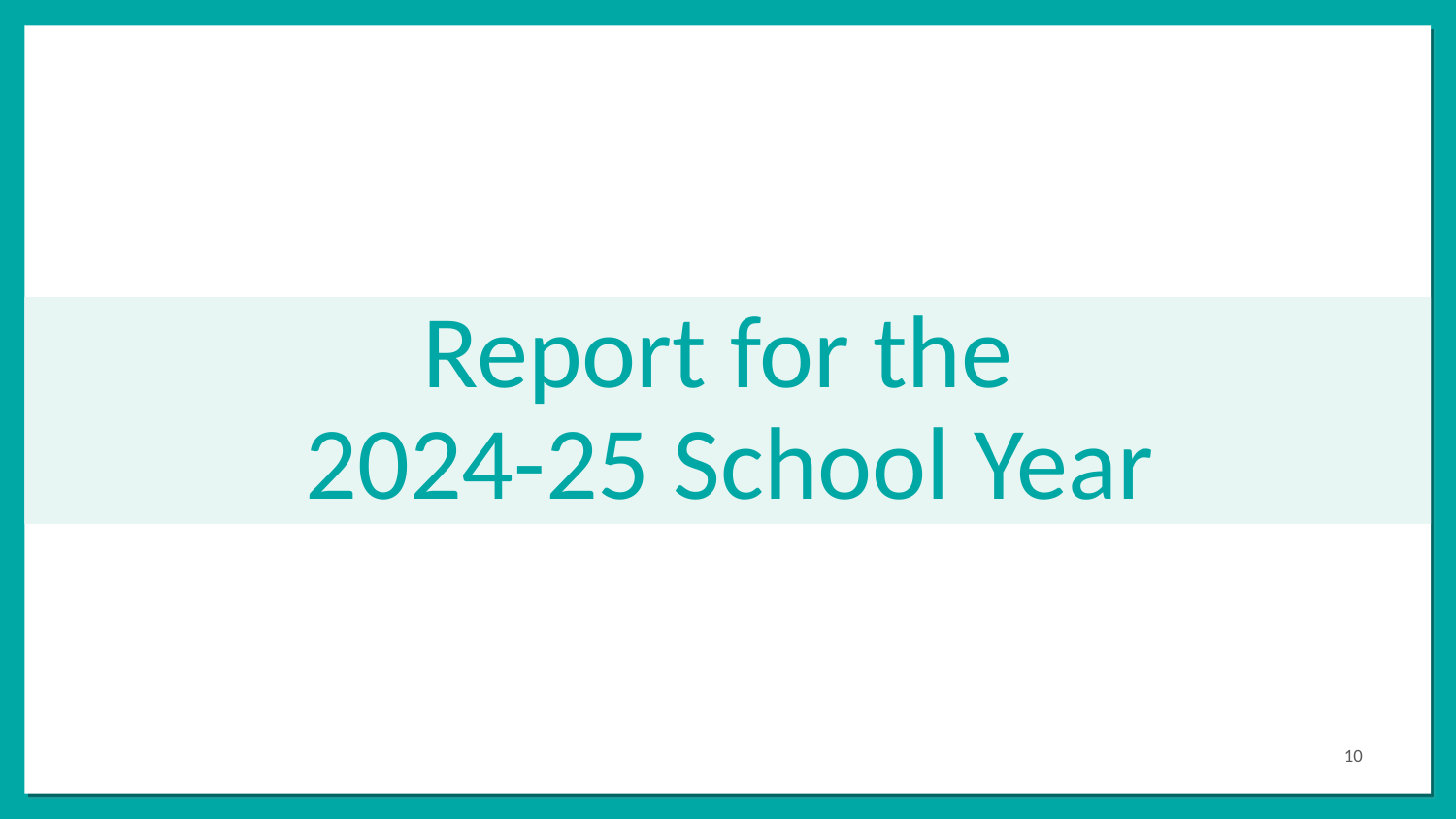

# Report for the
2024-25 School Year
10